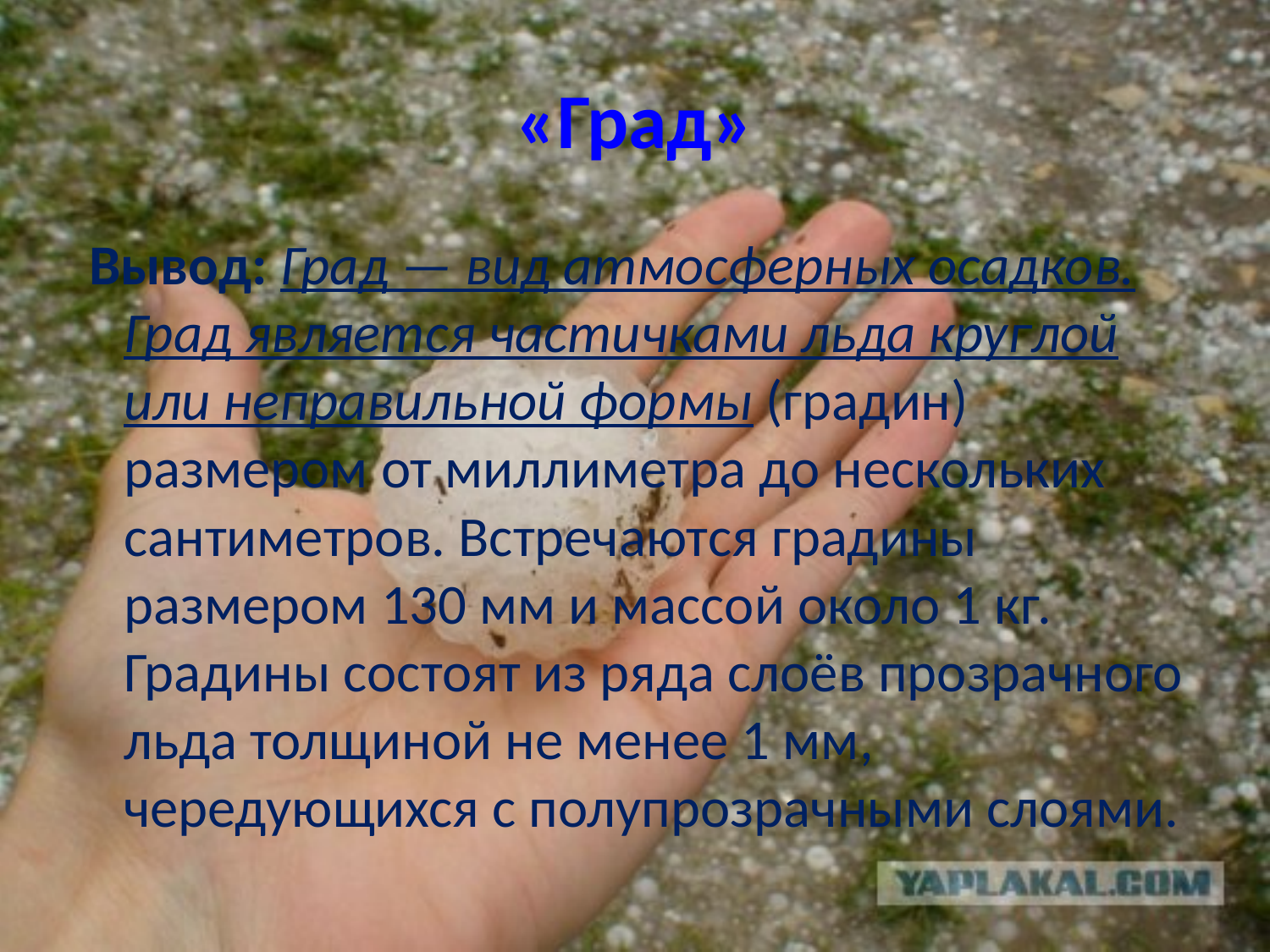

# «Град»
 Вывод: Град — вид атмосферных осадков. Град является частичками льда круглой или неправильной формы (градин) размером от миллиметра до нескольких сантиметров. Встречаются градины размером 130 мм и массой около 1 кг. Градины состоят из ряда слоёв прозрачного льда толщиной не менее 1 мм, чередующихся с полупрозрачными слоями.